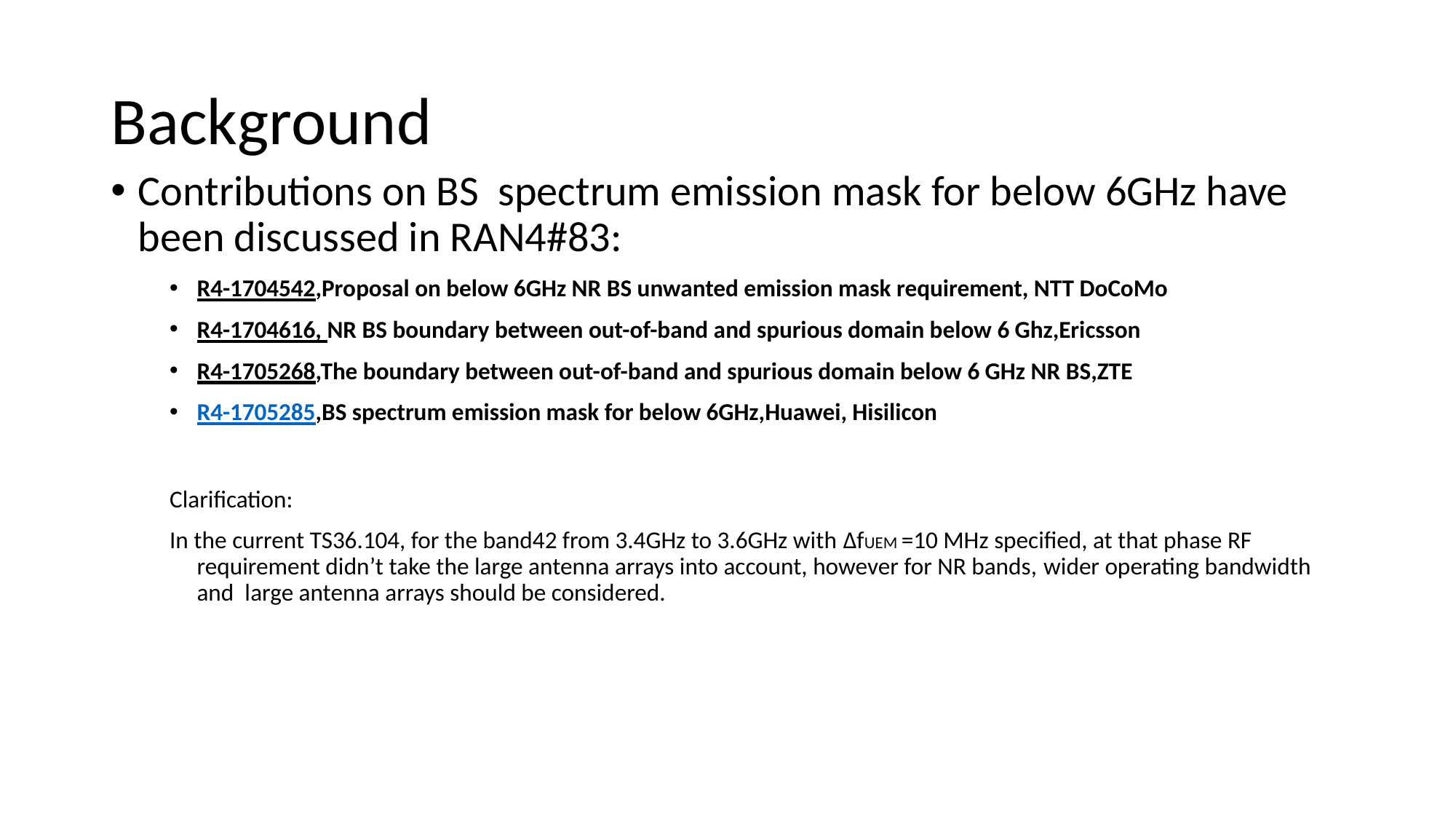

# Background
Contributions on BS  spectrum emission mask for below 6GHz have been discussed in RAN4#83:
R4-1704542,Proposal on below 6GHz NR BS unwanted emission mask requirement, NTT DoCoMo
R4-1704616, NR BS boundary between out-of-band and spurious domain below 6 Ghz,Ericsson
R4-1705268,The boundary between out-of-band and spurious domain below 6 GHz NR BS,ZTE
R4-1705285,BS spectrum emission mask for below 6GHz,Huawei, Hisilicon
Clarification:
In the current TS36.104, for the band42 from 3.4GHz to 3.6GHz with ΔfUEM =10 MHz specified, at that phase RF requirement didn’t take the large antenna arrays into account, however for NR bands, wider operating bandwidth and  large antenna arrays should be considered.